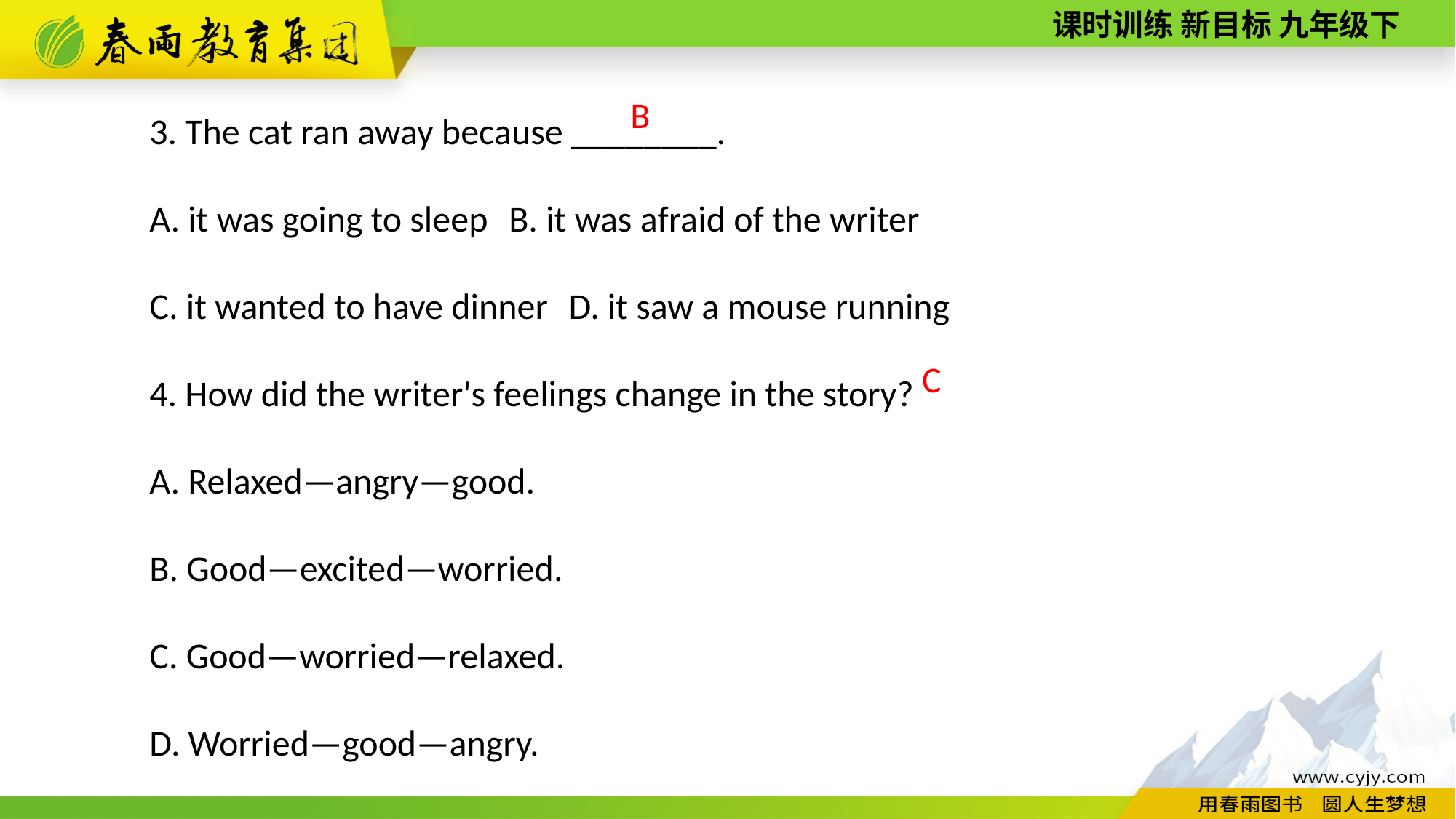

3. The cat ran away because ________.
A. it was going to sleep   B. it was afraid of the writer
C. it wanted to have dinner   D. it saw a mouse running
4. How did the writer's feelings change in the story?
A. Relaxed—angry—good.
B. Good—excited—worried.
C. Good—worried—relaxed.
D. Worried—good—angry.
B
C